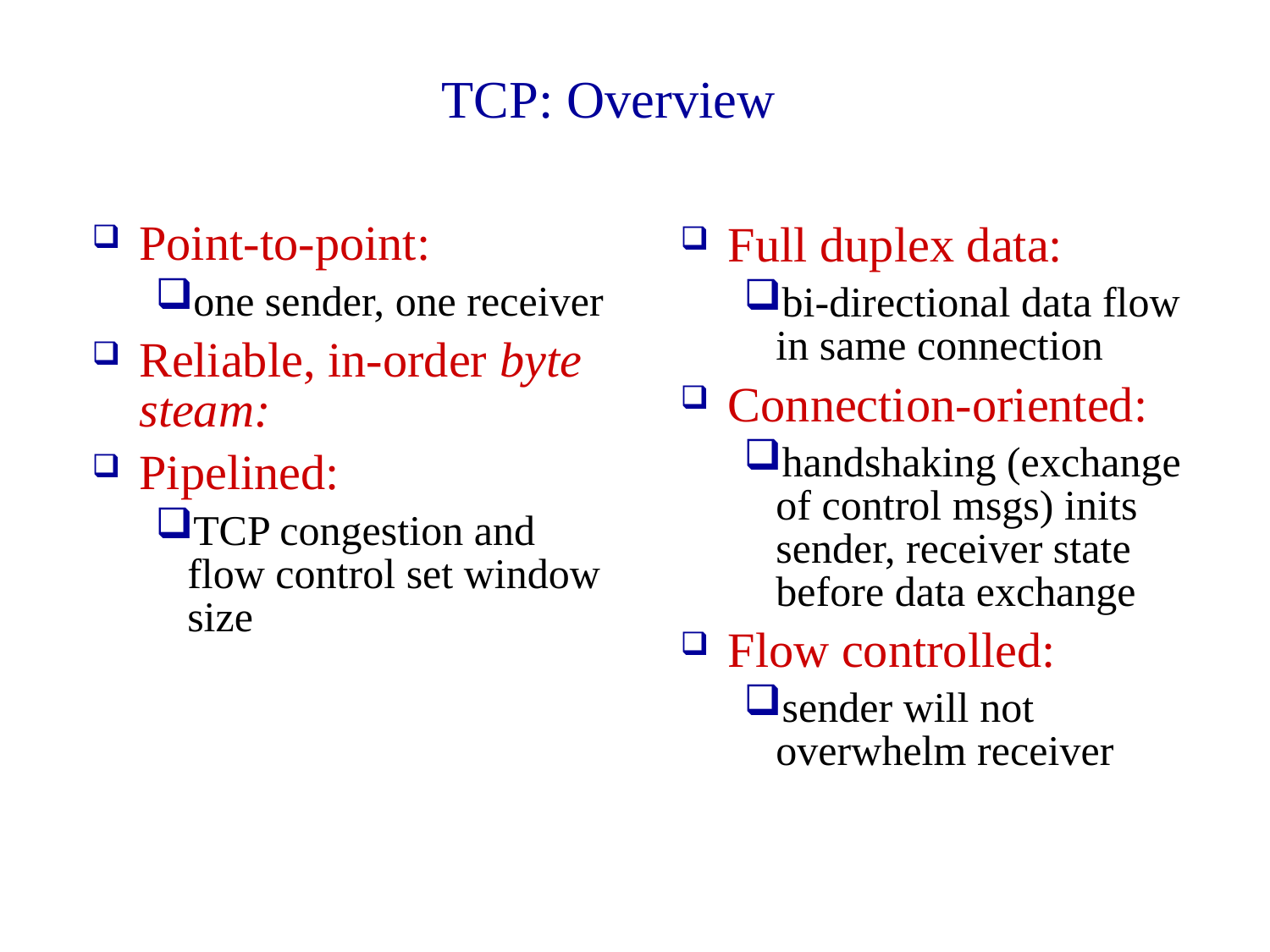

TCP: Overview
Point-to-point:
one sender, one receiver
Reliable, in-order byte steam:
Pipelined:
TCP congestion and flow control set window size

Full duplex data:
bi-directional data flow in same connection
Connection-oriented:
handshaking (exchange of control msgs) inits sender, receiver state before data exchange
Flow controlled:
sender will not overwhelm receiver